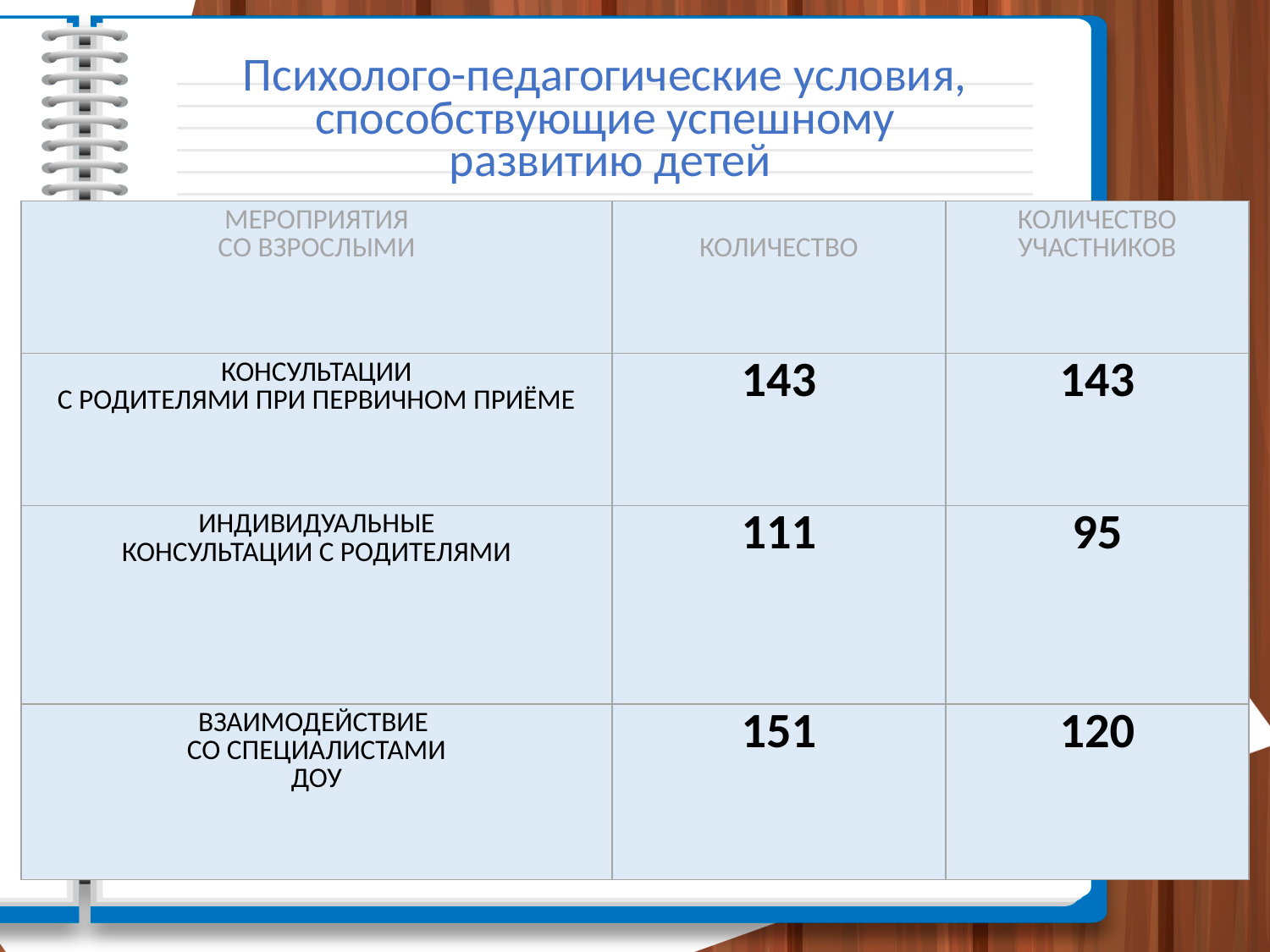

# Психолого-педагогические условия, способствующие успешному развитию детей
| МЕРОПРИЯТИЯ СО ВЗРОСЛЫМИ | КОЛИЧЕСТВО | КОЛИЧЕСТВО УЧАСТНИКОВ |
| --- | --- | --- |
| КОНСУЛЬТАЦИИ С РОДИТЕЛЯМИ ПРИ ПЕРВИЧНОМ ПРИЁМЕ | 143 | 143 |
| ИНДИВИДУАЛЬНЫЕ КОНСУЛЬТАЦИИ С РОДИТЕЛЯМИ | 111 | 95 |
| ВЗАИМОДЕЙСТВИЕ СО СПЕЦИАЛИСТАМИ ДОУ | 151 | 120 |